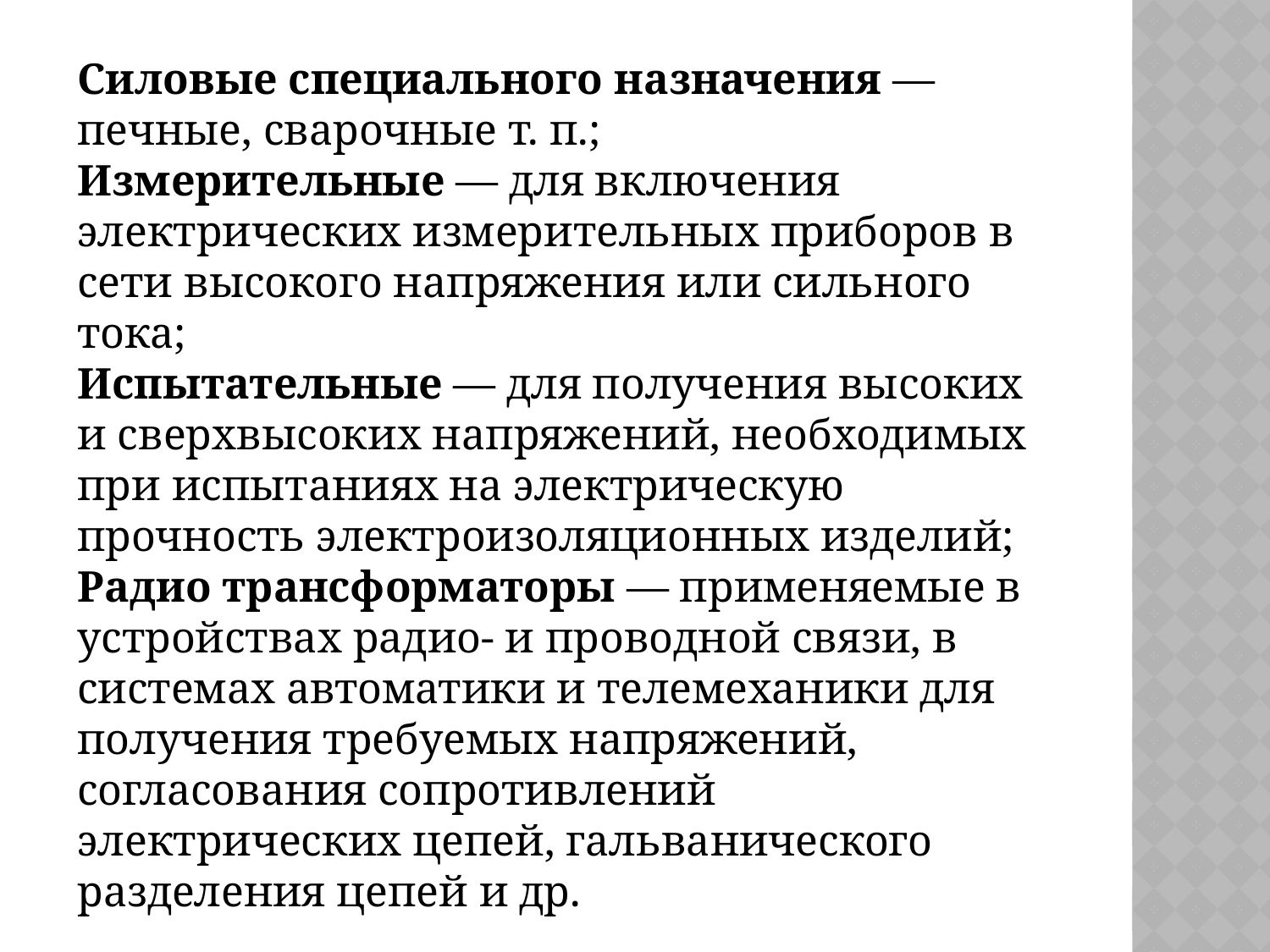

Силовые специального назначения — печные, сварочные т. п.;
Измерительные — для включения электрических измерительных приборов в сети высокого напряжения или сильного тока;
Испытательные — для получения высоких и сверхвысоких напряжений, необходимых при испытаниях на электрическую прочность электроизоляционных изделий;
Радио трансформаторы — применяемые в устройствах радио- и проводной связи, в системах автоматики и телемеханики для получения требуемых напряжений, согласования сопротивлений электрических цепей, гальванического разделения цепей и др.